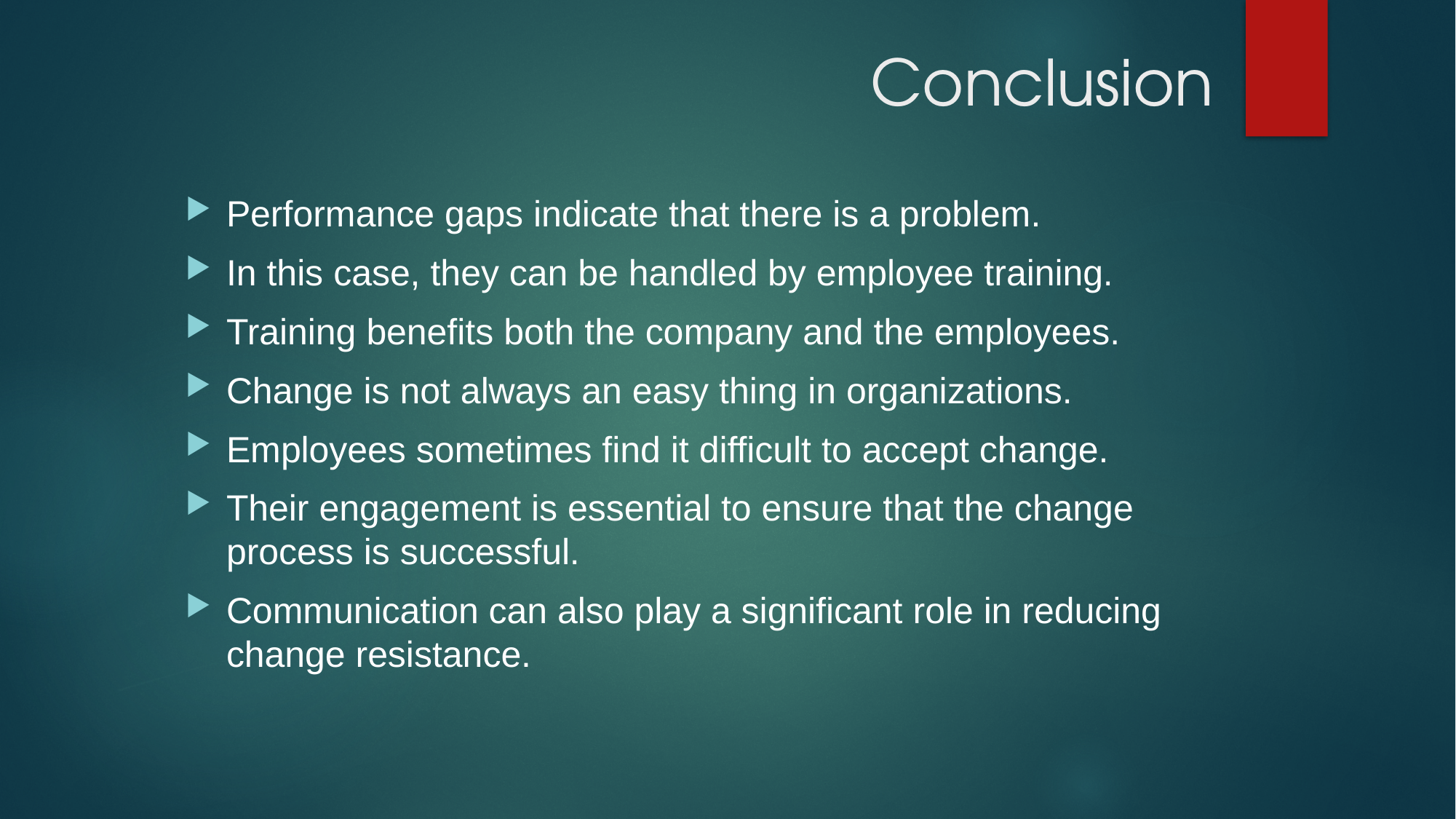

# Conclusion
Performance gaps indicate that there is a problem.
In this case, they can be handled by employee training.
Training benefits both the company and the employees.
Change is not always an easy thing in organizations.
Employees sometimes find it difficult to accept change.
Their engagement is essential to ensure that the change process is successful.
Communication can also play a significant role in reducing change resistance.